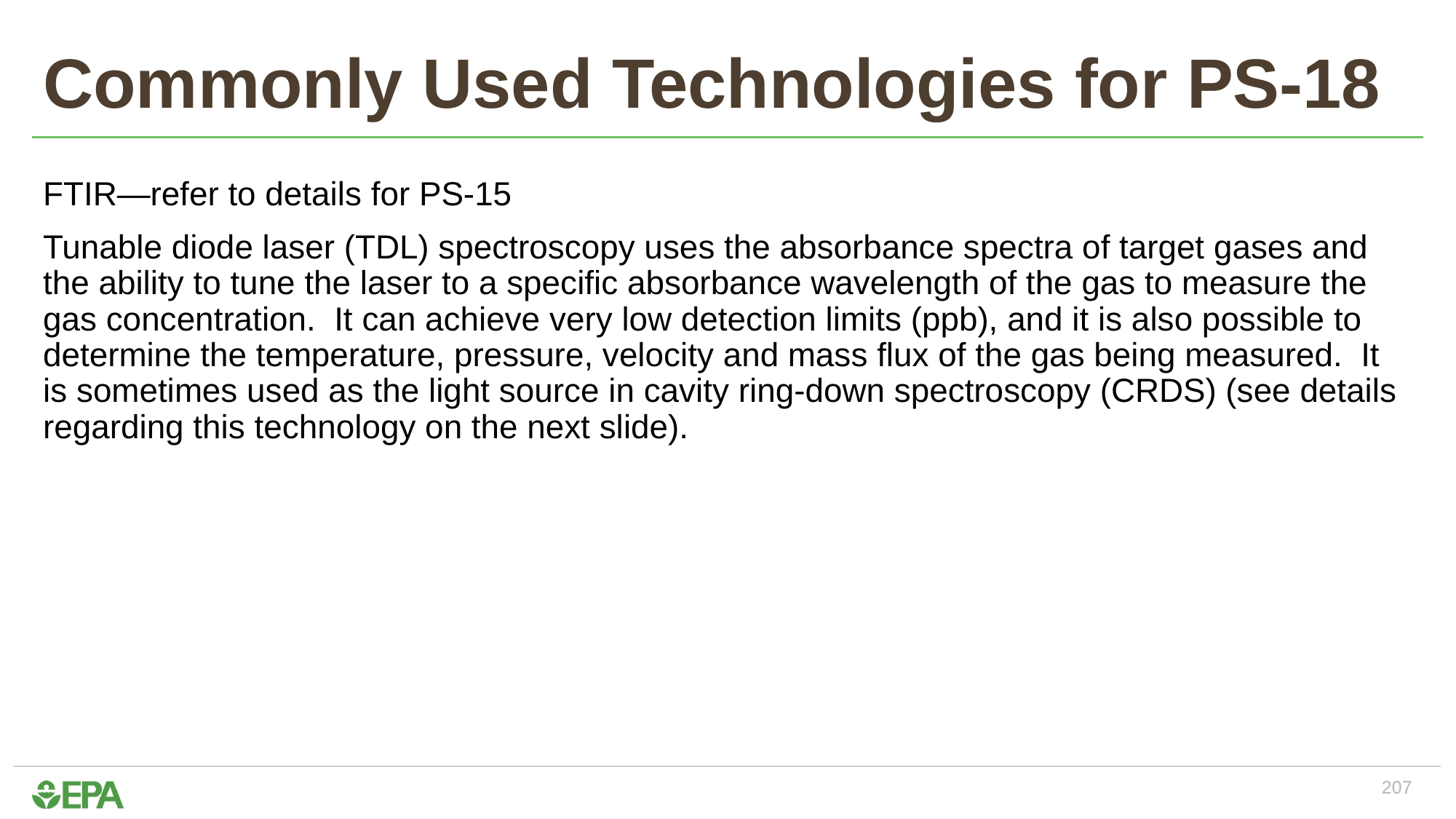

# Commonly Used Technologies for PS-18
FTIR—refer to details for PS-15
Tunable diode laser (TDL) spectroscopy uses the absorbance spectra of target gases and the ability to tune the laser to a specific absorbance wavelength of the gas to measure the gas concentration.  It can achieve very low detection limits (ppb), and it is also possible to determine the temperature, pressure, velocity and mass flux of the gas being measured.  It is sometimes used as the light source in cavity ring-down spectroscopy (CRDS) (see details regarding this technology on the next slide).
207